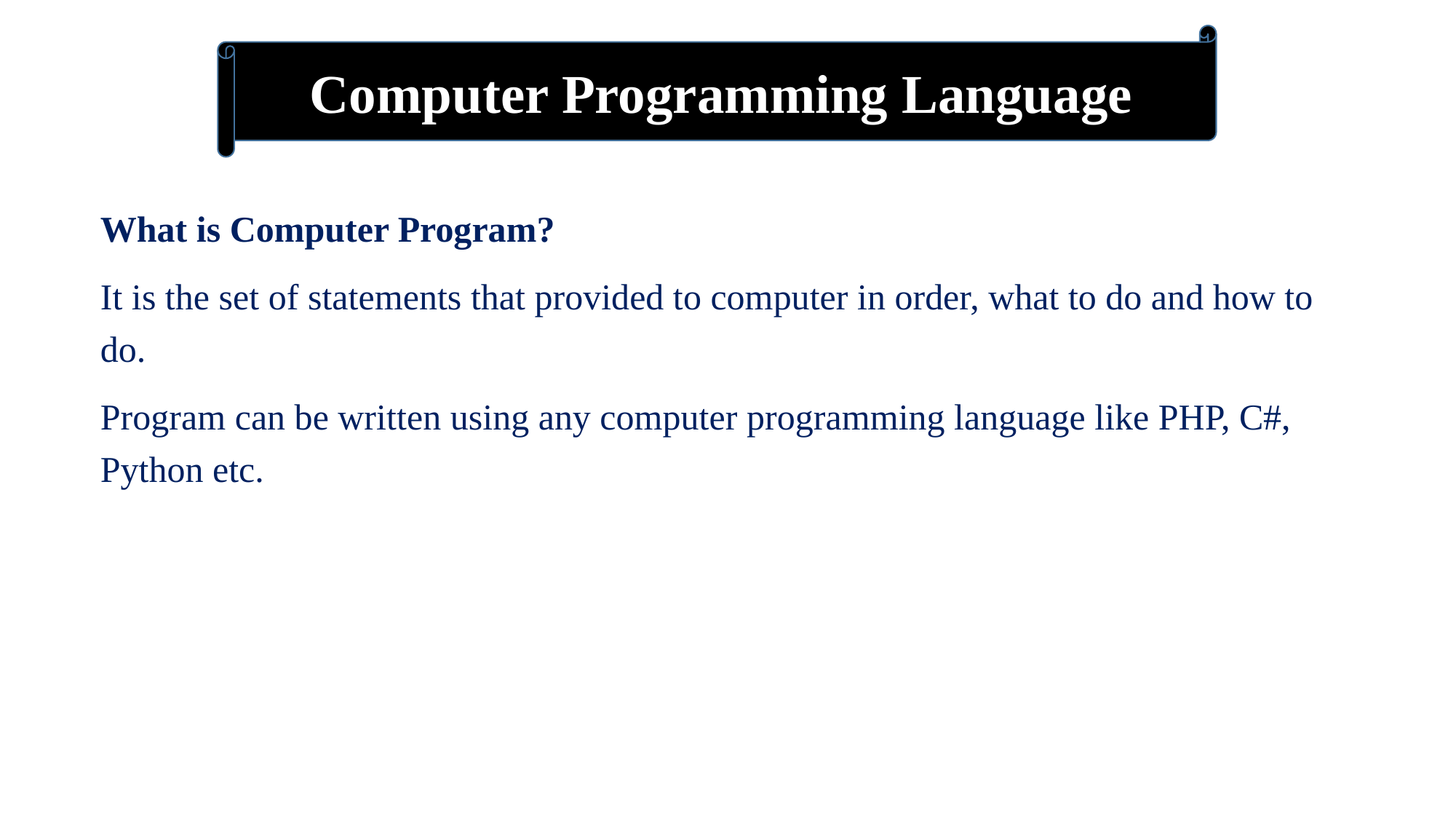

Computer Programming Language
What is Computer Program?
It is the set of statements that provided to computer in order, what to do and how to do.
Program can be written using any computer programming language like PHP, C#, Python etc.